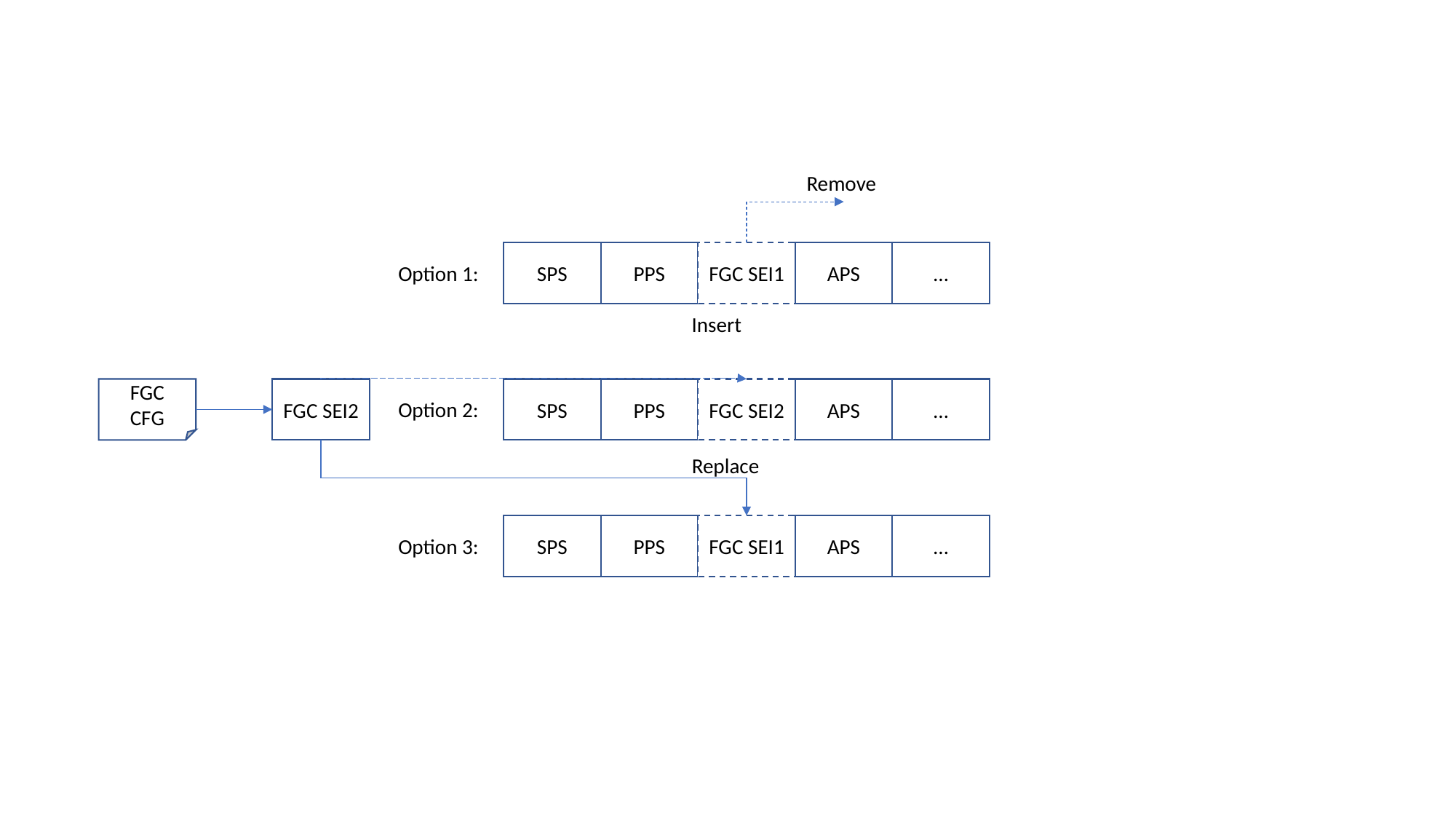

Remove
SPS
PPS
FGC SEI1
APS
…
Option 1:
Insert
FGC
CFG
FGC SEI2
SPS
PPS
FGC SEI2
APS
…
Option 2:
Replace
SPS
PPS
FGC SEI1
APS
…
Option 3: